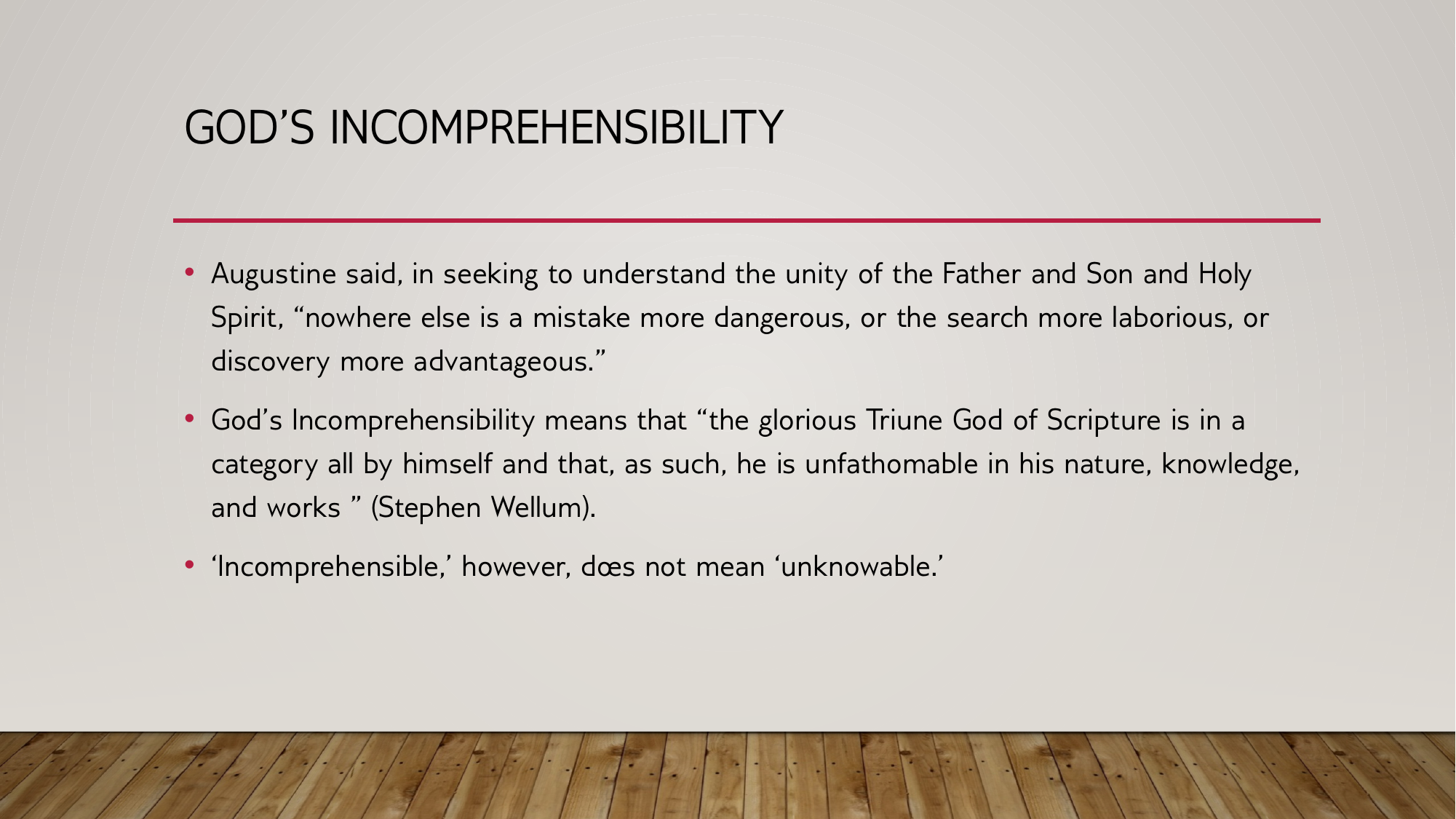

# GOD’S INCOMPREHENSIBILITY
Augustine said, in seeking to understand the unity of the Father and Son and Holy Spirit, “nowhere else is a mistake more dangerous, or the search more laborious, or discovery more advantageous.”
God’s Incomprehensibility means that “the glorious Triune God of Scripture is in a category all by himself and that, as such, he is unfathomable in his nature, knowledge, and works ” (Stephen Wellum).
‘Incomprehensible,’ however, does not mean ‘unknowable.’